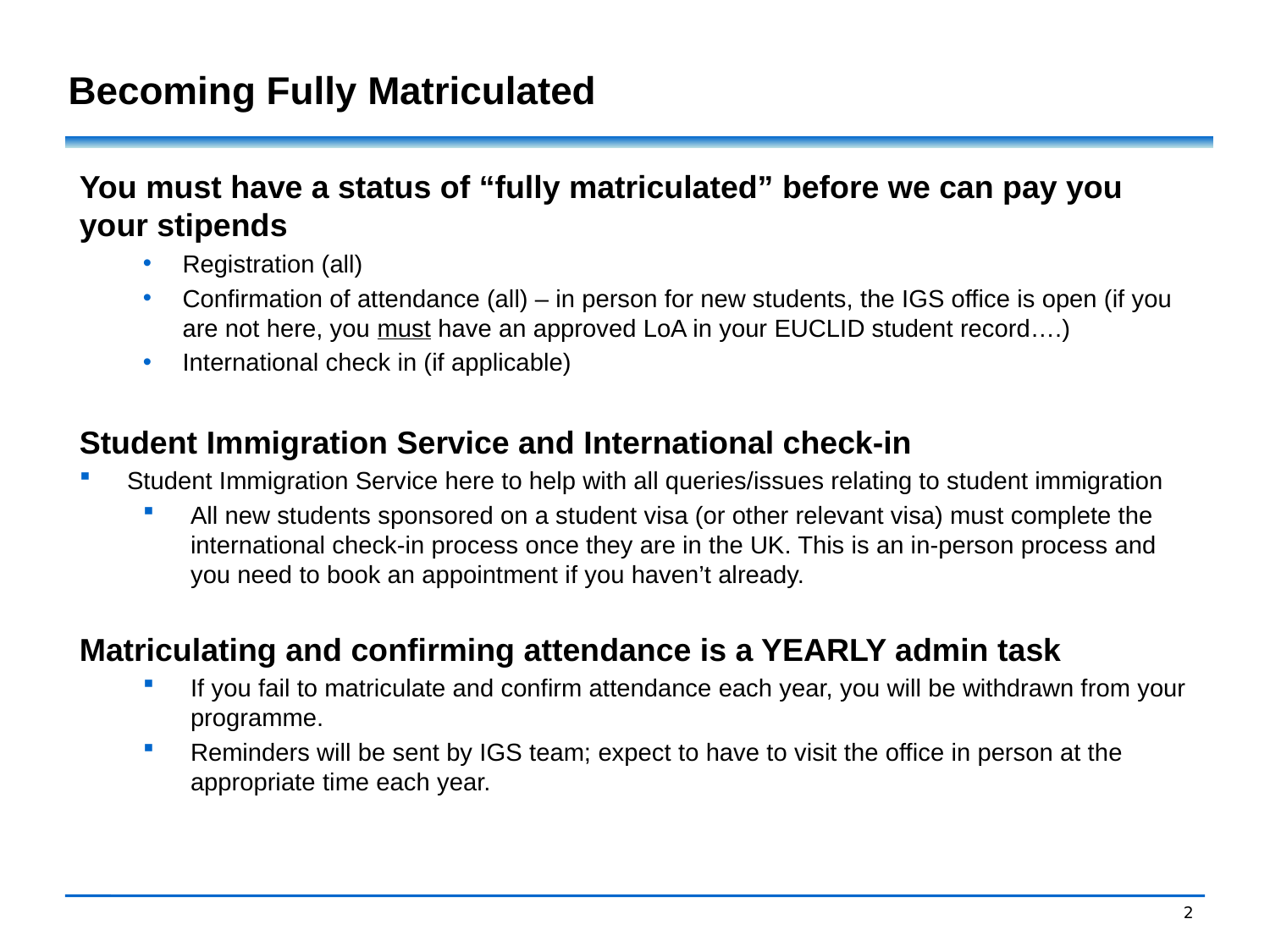

# Becoming Fully Matriculated
You must have a status of “fully matriculated” before we can pay you your stipends
Registration (all)
Confirmation of attendance (all) – in person for new students, the IGS office is open (if you are not here, you must have an approved LoA in your EUCLID student record….)
International check in (if applicable)

Student Immigration Service and International check-in
Student Immigration Service here to help with all queries/issues relating to student immigration
All new students sponsored on a student visa (or other relevant visa) must complete the international check-in process once they are in the UK. This is an in-person process and you need to book an appointment if you haven’t already.

Matriculating and confirming attendance is a YEARLY admin task
If you fail to matriculate and confirm attendance each year, you will be withdrawn from your programme.
Reminders will be sent by IGS team; expect to have to visit the office in person at the appropriate time each year.

2